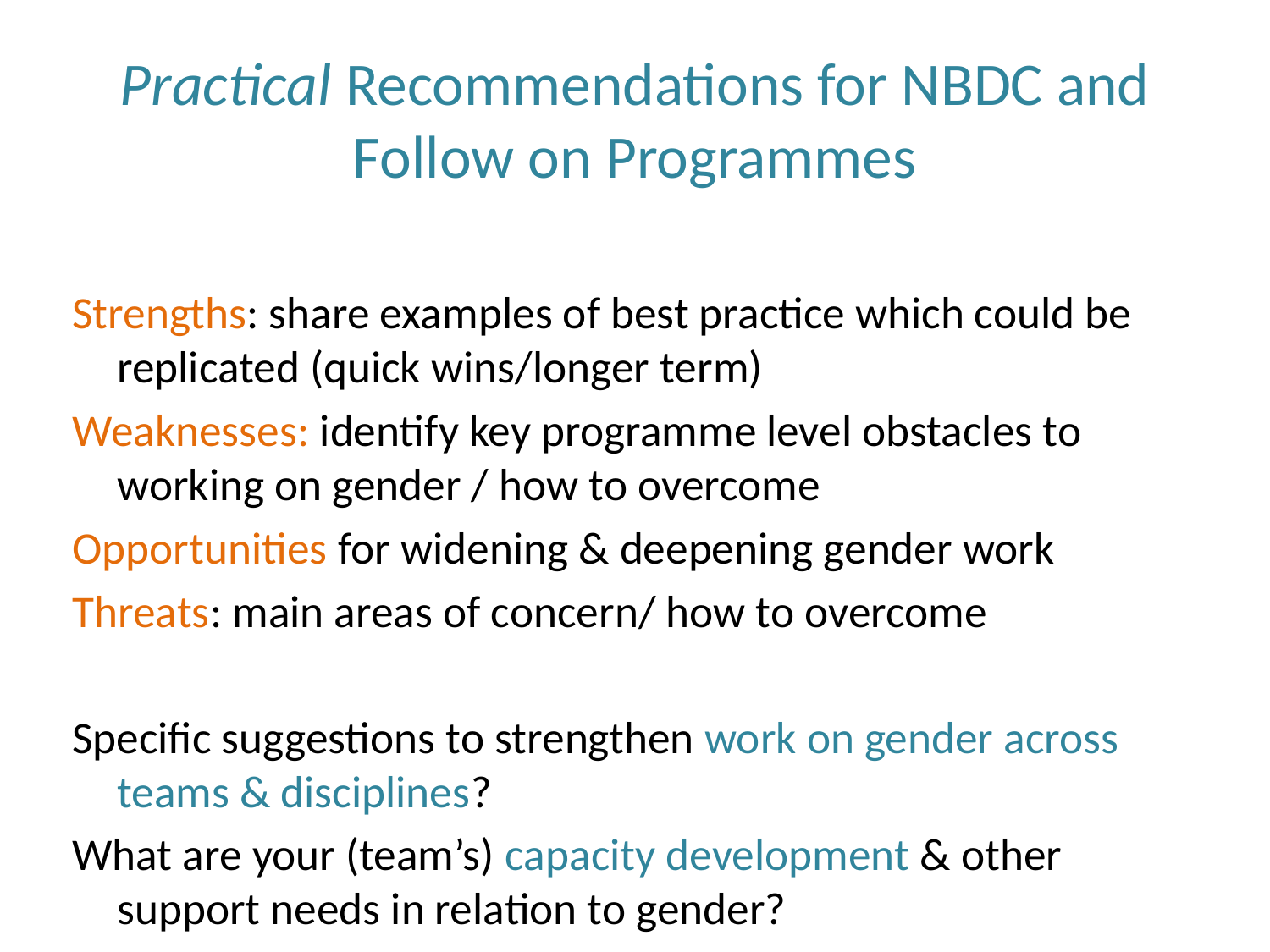

# Practical Recommendations for NBDC and Follow on Programmes
Strengths: share examples of best practice which could be replicated (quick wins/longer term)
Weaknesses: identify key programme level obstacles to working on gender / how to overcome
Opportunities for widening & deepening gender work
Threats: main areas of concern/ how to overcome

Specific suggestions to strengthen work on gender across teams & disciplines?
What are your (team’s) capacity development & other support needs in relation to gender?